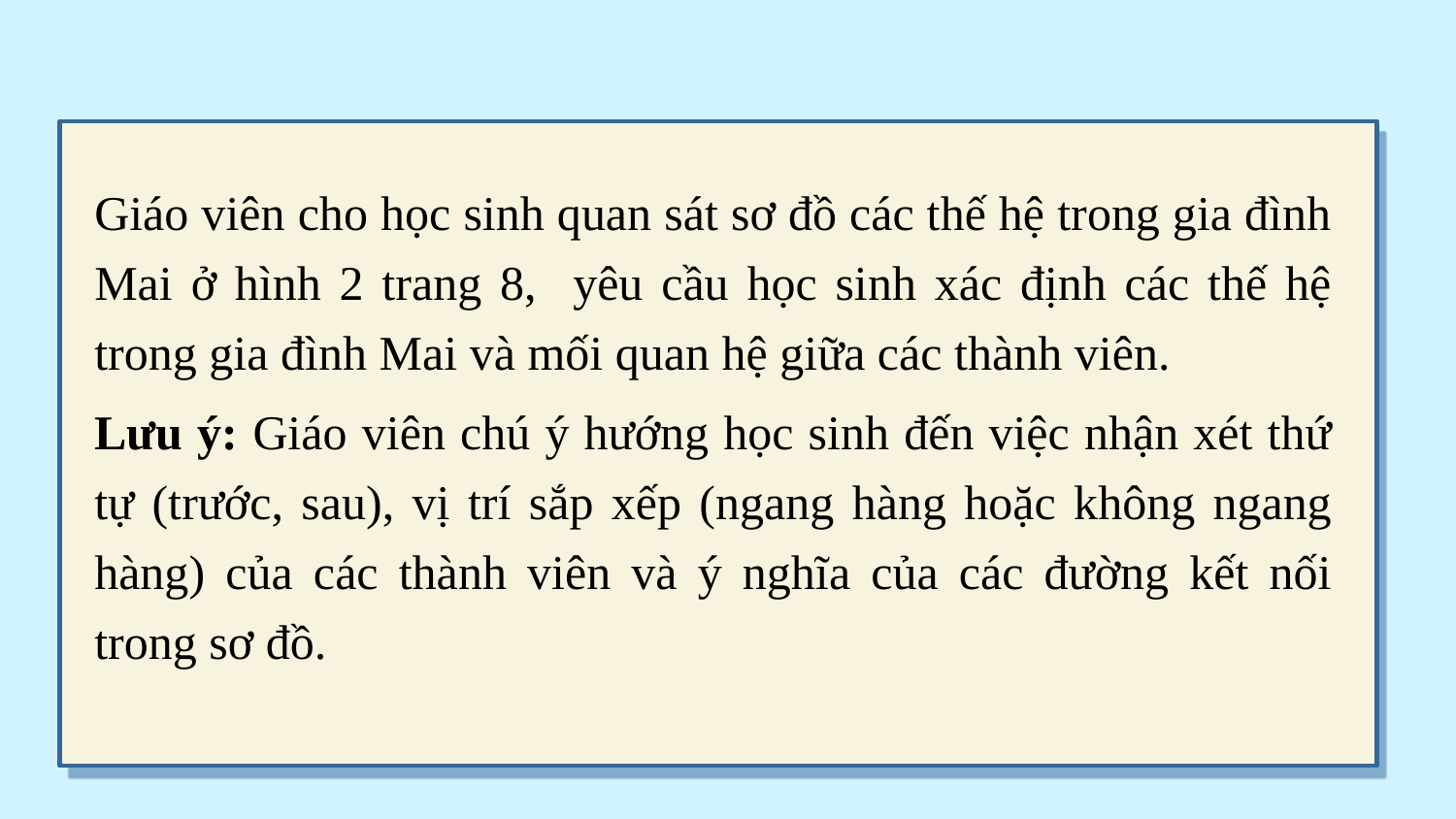

Giáo viên cho học sinh quan sát sơ đồ các thế hệ trong gia đình Mai ở hình 2 trang 8,  yêu cầu học sinh xác định các thế hệ trong gia đình Mai và mối quan hệ giữa các thành viên.
Lưu ý: Giáo viên chú ý hướng học sinh đến việc nhận xét thứ tự (trước, sau), vị trí sắp xếp (ngang hàng hoặc không ngang hàng) của các thành viên và ý nghĩa của các đường kết nối trong sơ đồ.